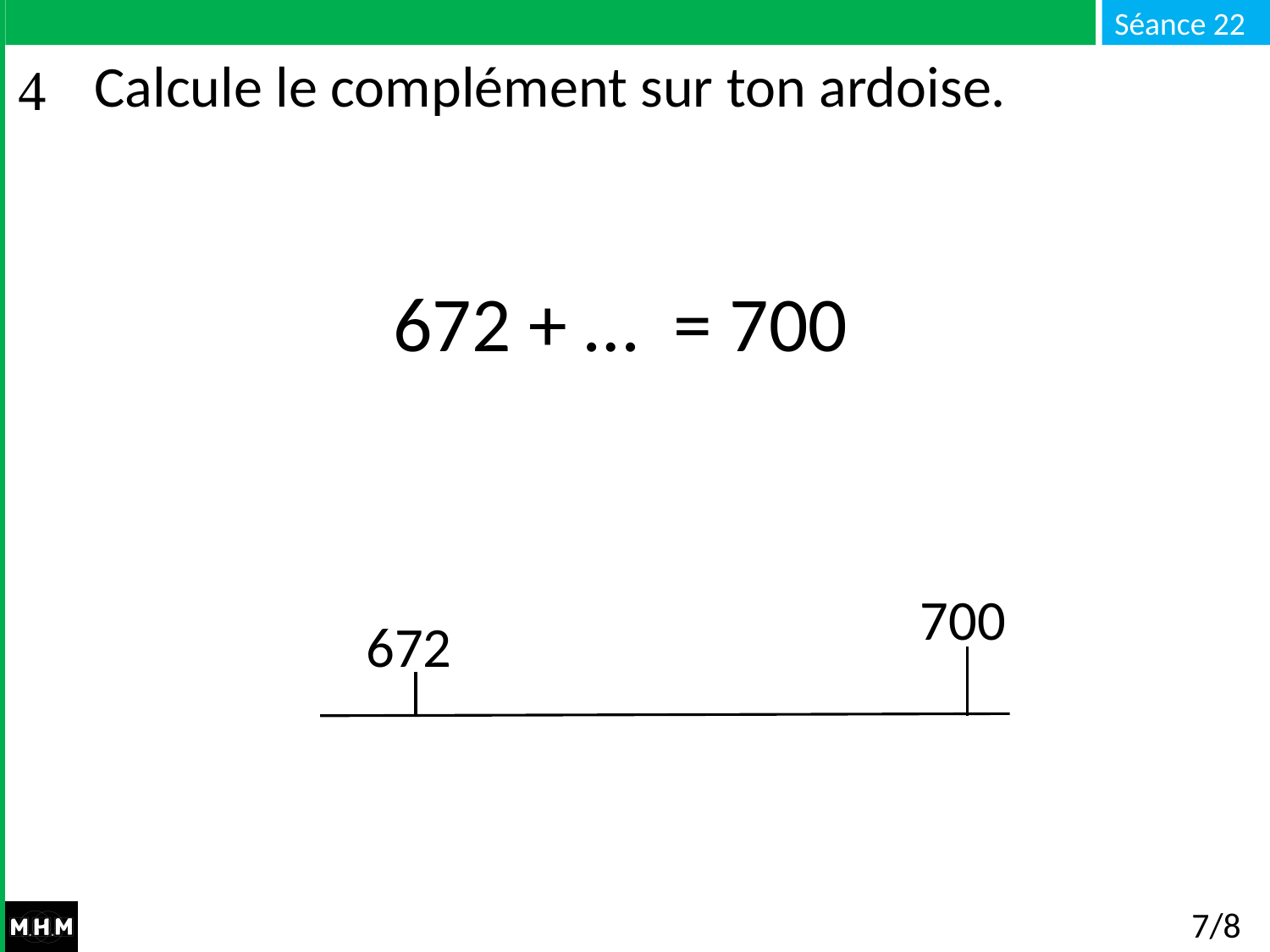

# Calcule le complément sur ton ardoise.
 672 + …  = 700
700
672
7/8